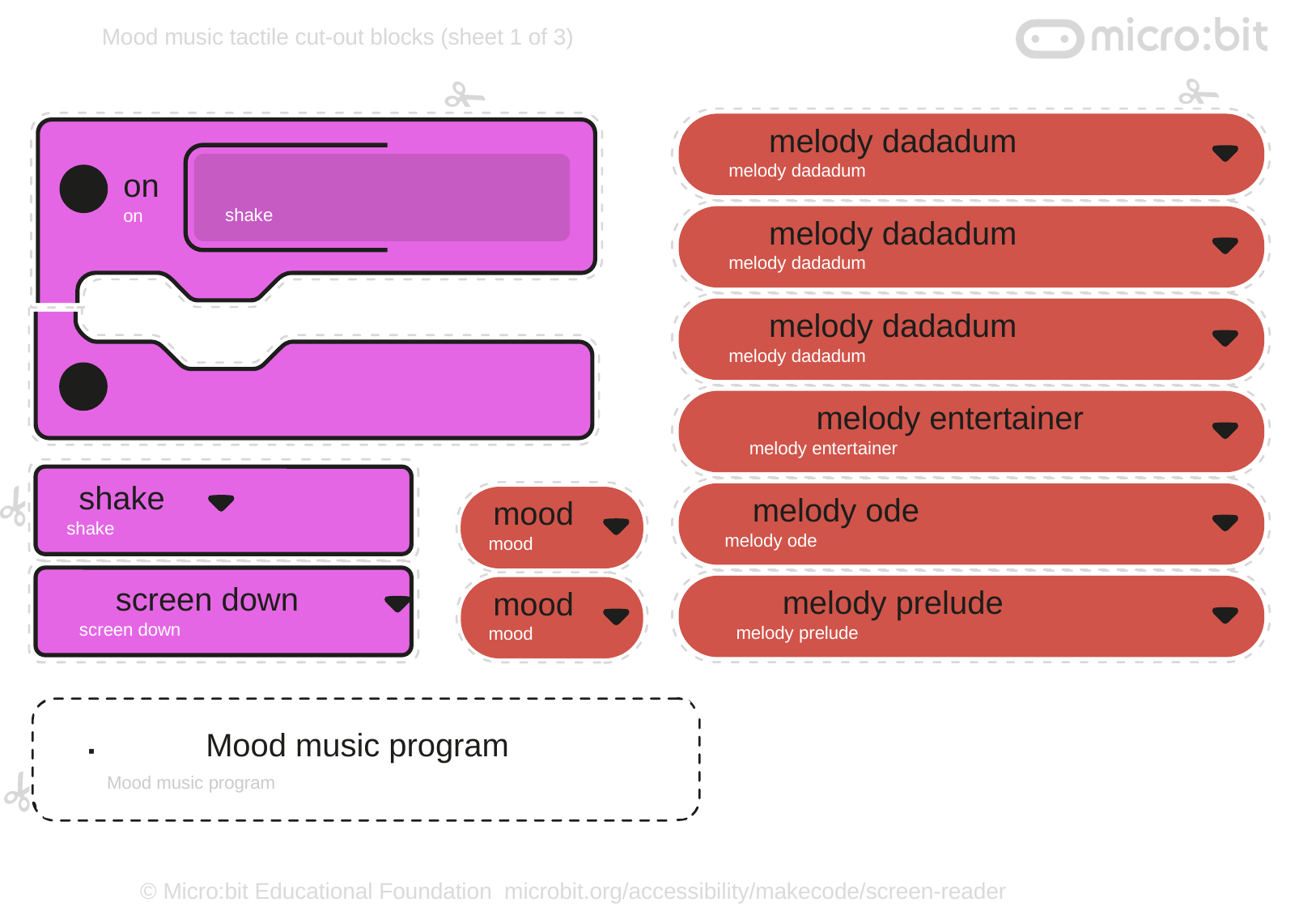

Mood music tactile cut-out blocks (sheet 1 of 3)

melody dadadum

melody dadadum

on

shake
on

melody dadadum

melody dadadum

melody dadadum

melody dadadum

melody entertainer

melody entertainer

shake

melody ode

mood
mood

shake

melody ode
mood
mood
mood

screen down

melody prelude

mood

screen down
melody prelude
mood

⠠
Mood music program
Mood music program

© Micro:bit Educational Foundation  microbit.org/accessibility/makecode/screen-reader